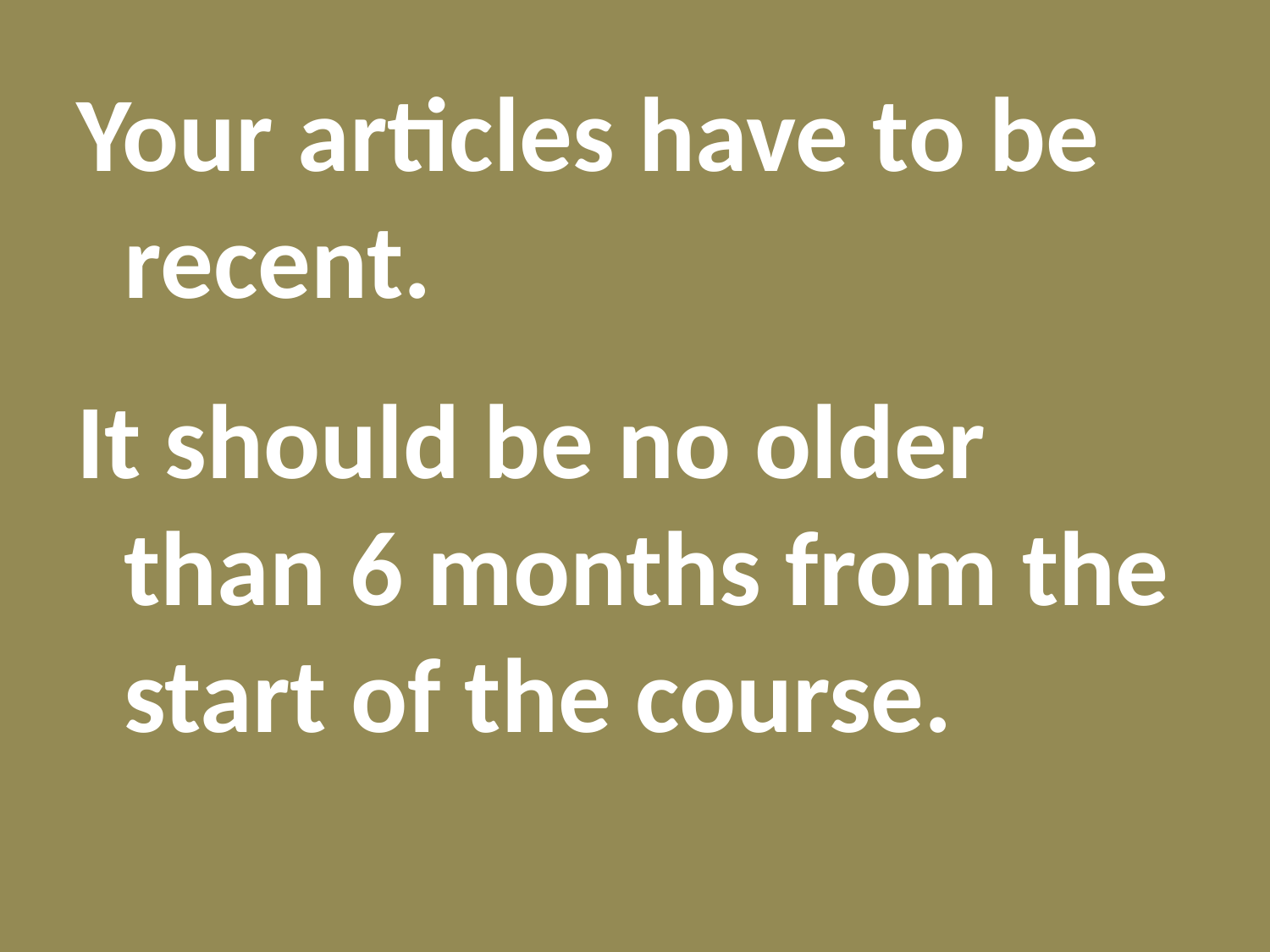

#
Your articles have to be recent.
It should be no older than 6 months from the start of the course.